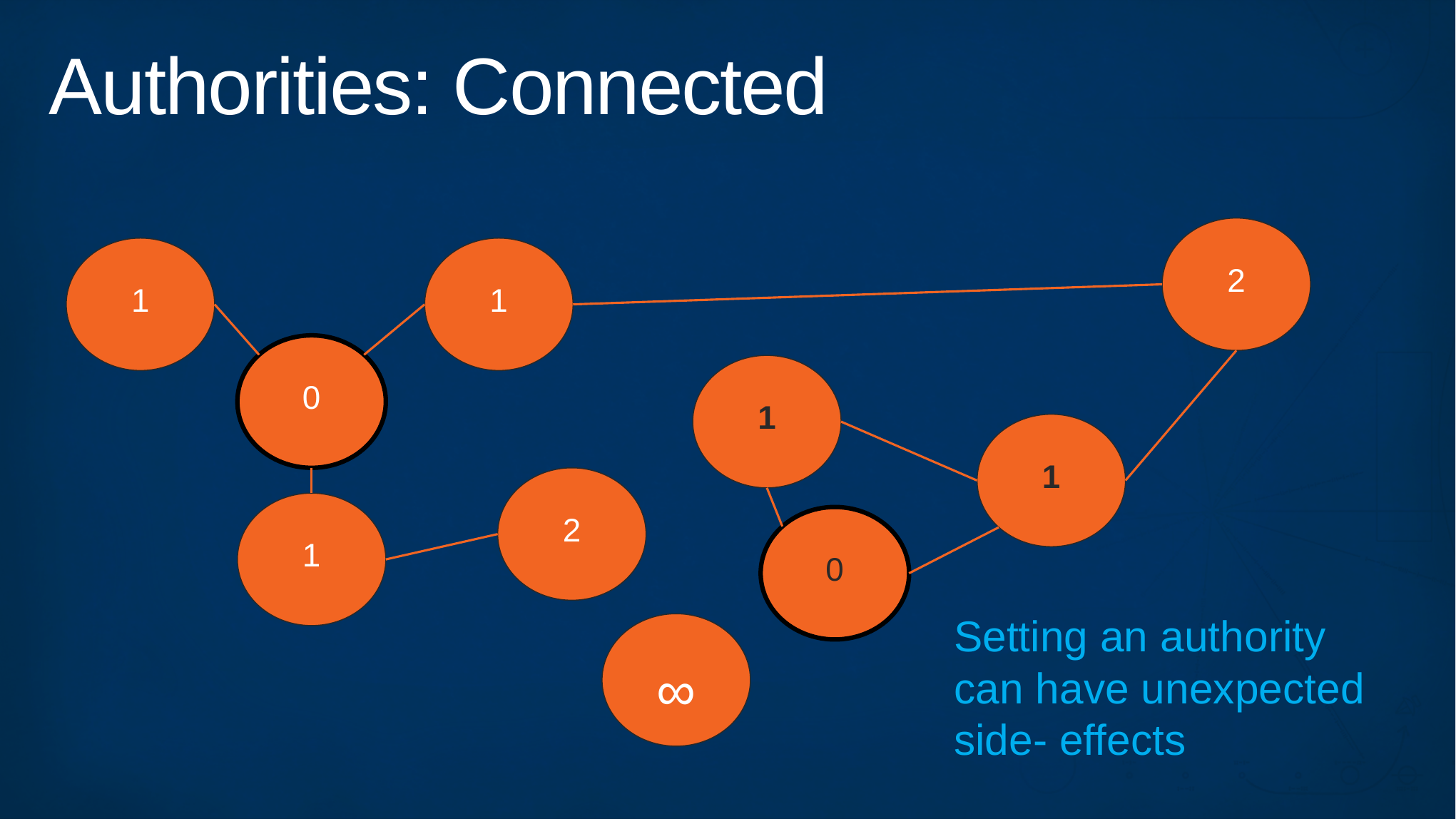

# Authorities: Connected
2
1
1
0
1
1
2
1
0
Setting an authority
can have unexpected side- effects
∞